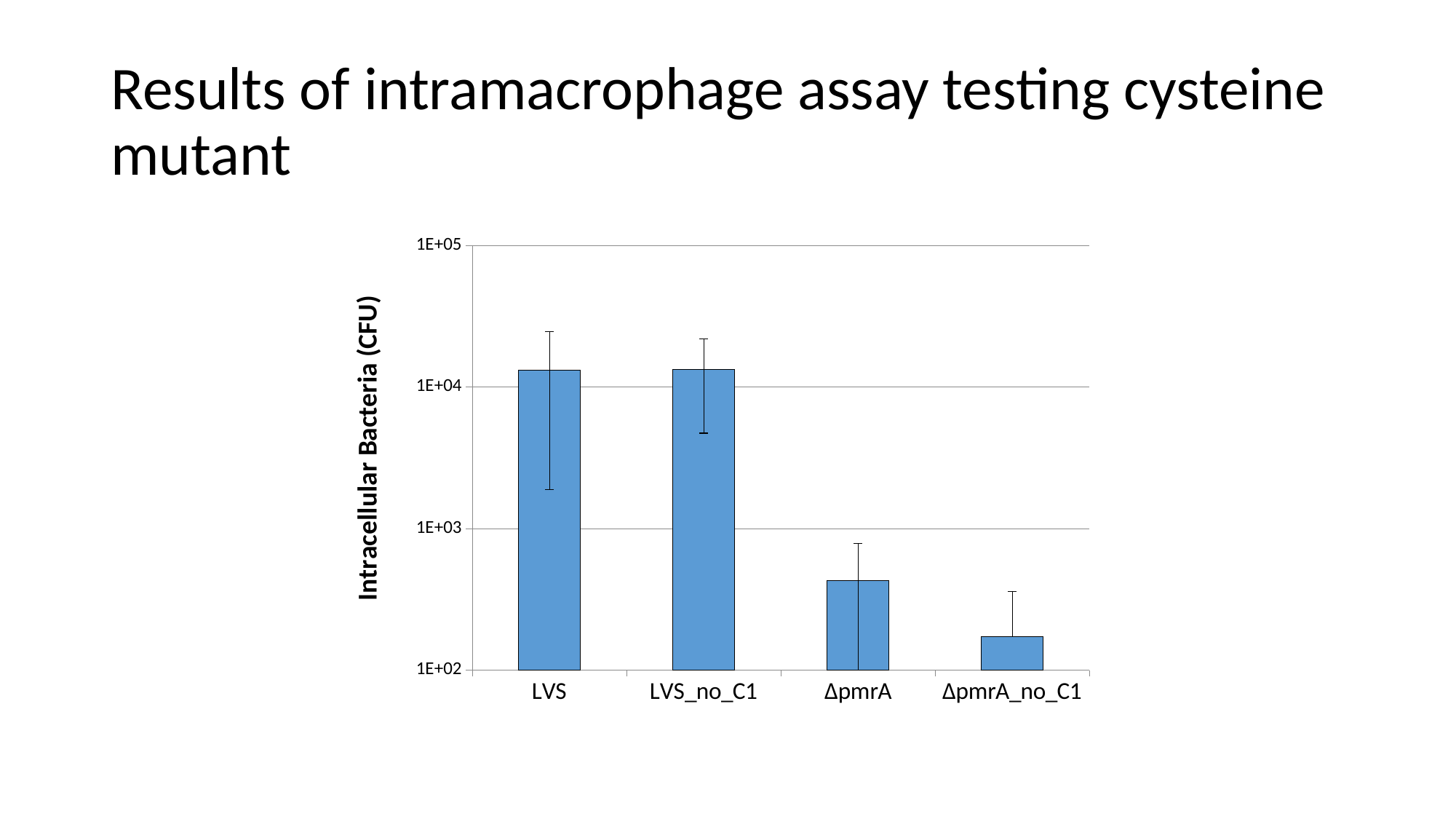

# Results of intramacrophage assay testing cysteine mutant

### Chart

| Category | Average CFU per well |
|---|---|
| LVS | 13233.333333333334 |
| LVS_no_C1 | 13333.333333333334 |
| ∆pmrA | 430.6666666666667 |
| ∆pmrA_no_C1 | 173.33333333333334 |